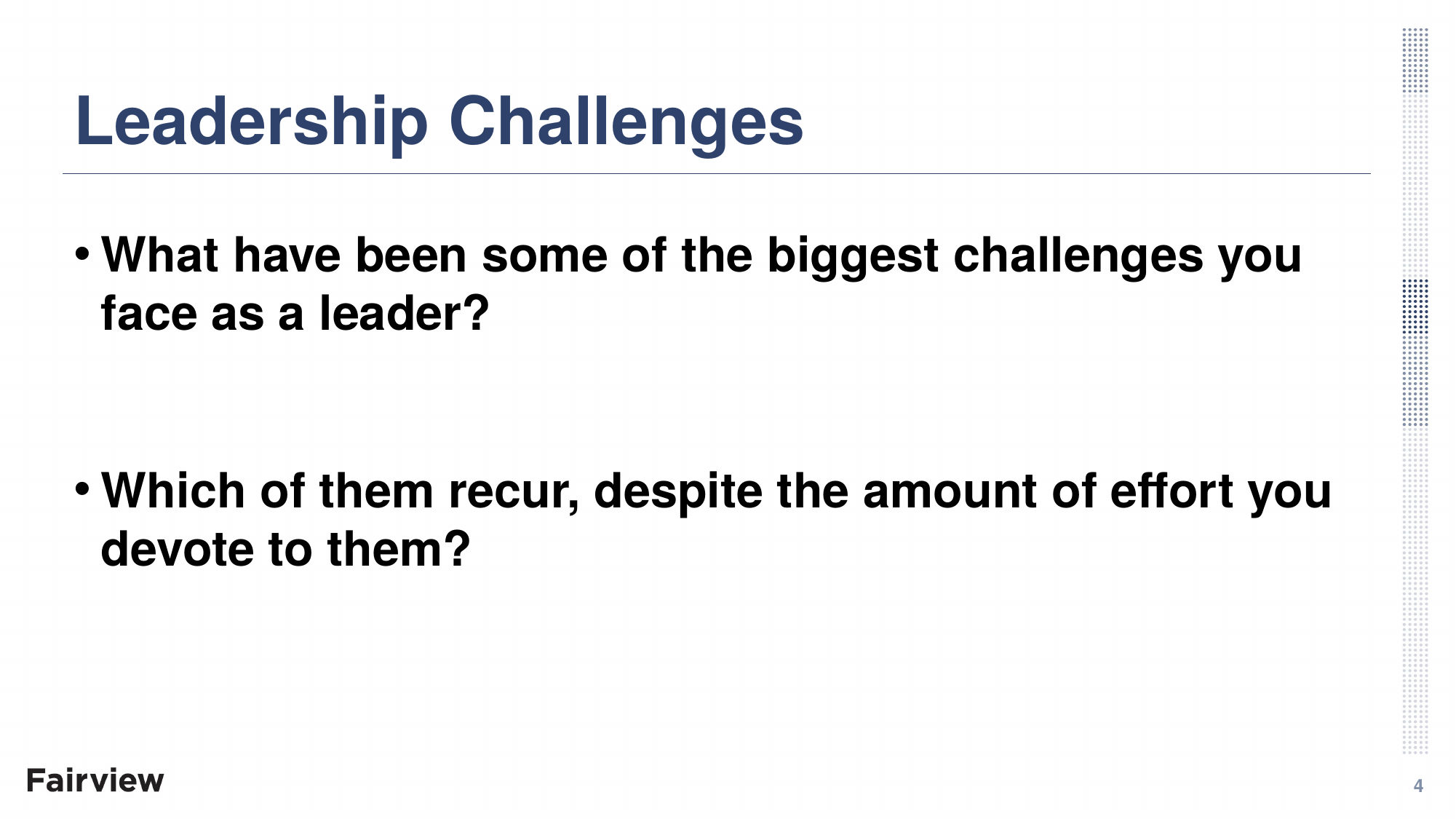

# Leadership Challenges
What have been some of the biggest challenges you face as a leader?

Which of them recur, despite the amount of effort you devote to them?
4